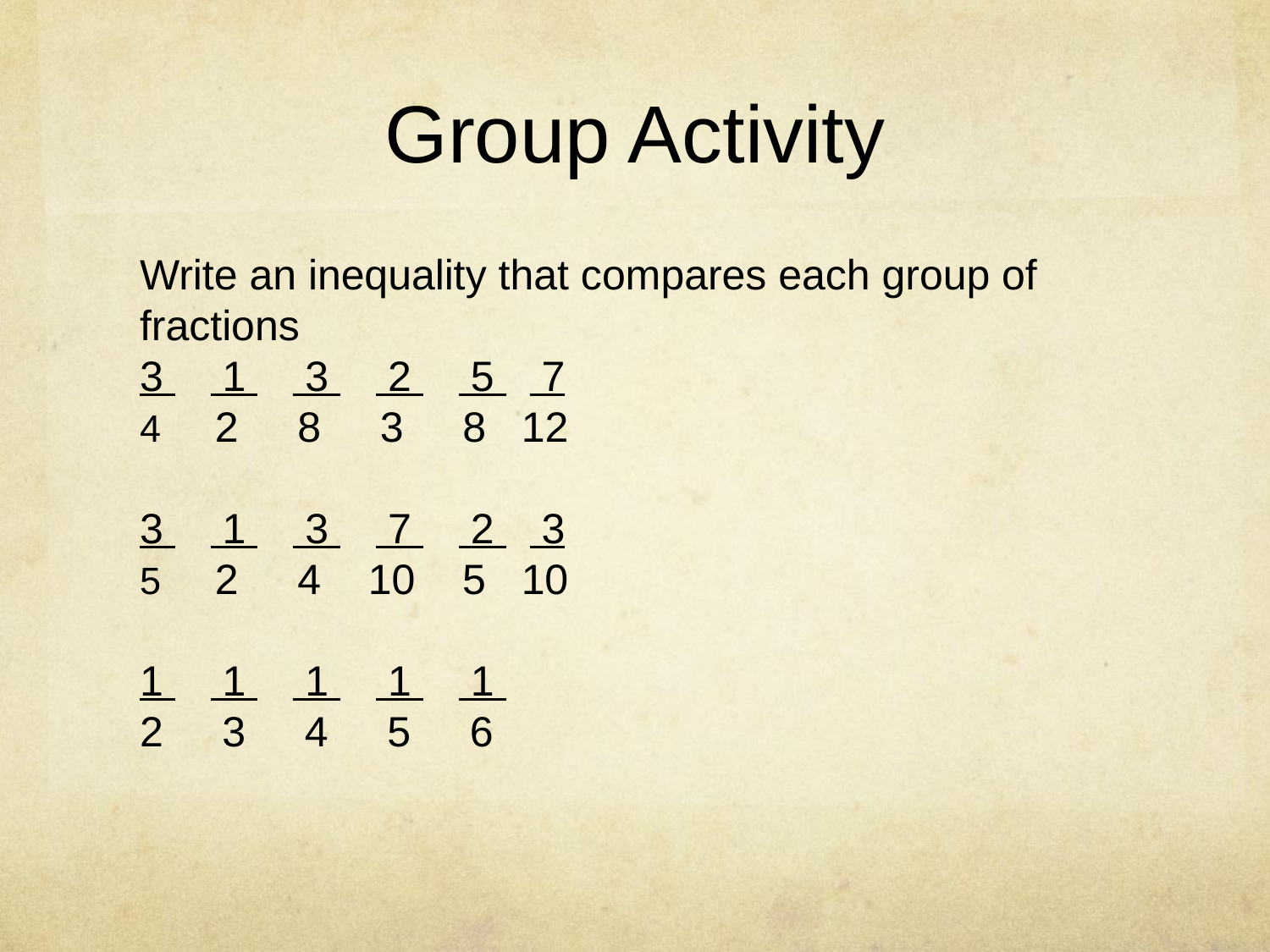

# Group Activity
Write an inequality that compares each group of fractions
3     1     3     2     5    7
 2     8     3     8   12

3     1     3     7     2    3
 2     4    10    5   10

1     1     1     1     1
2     3     4     5     6